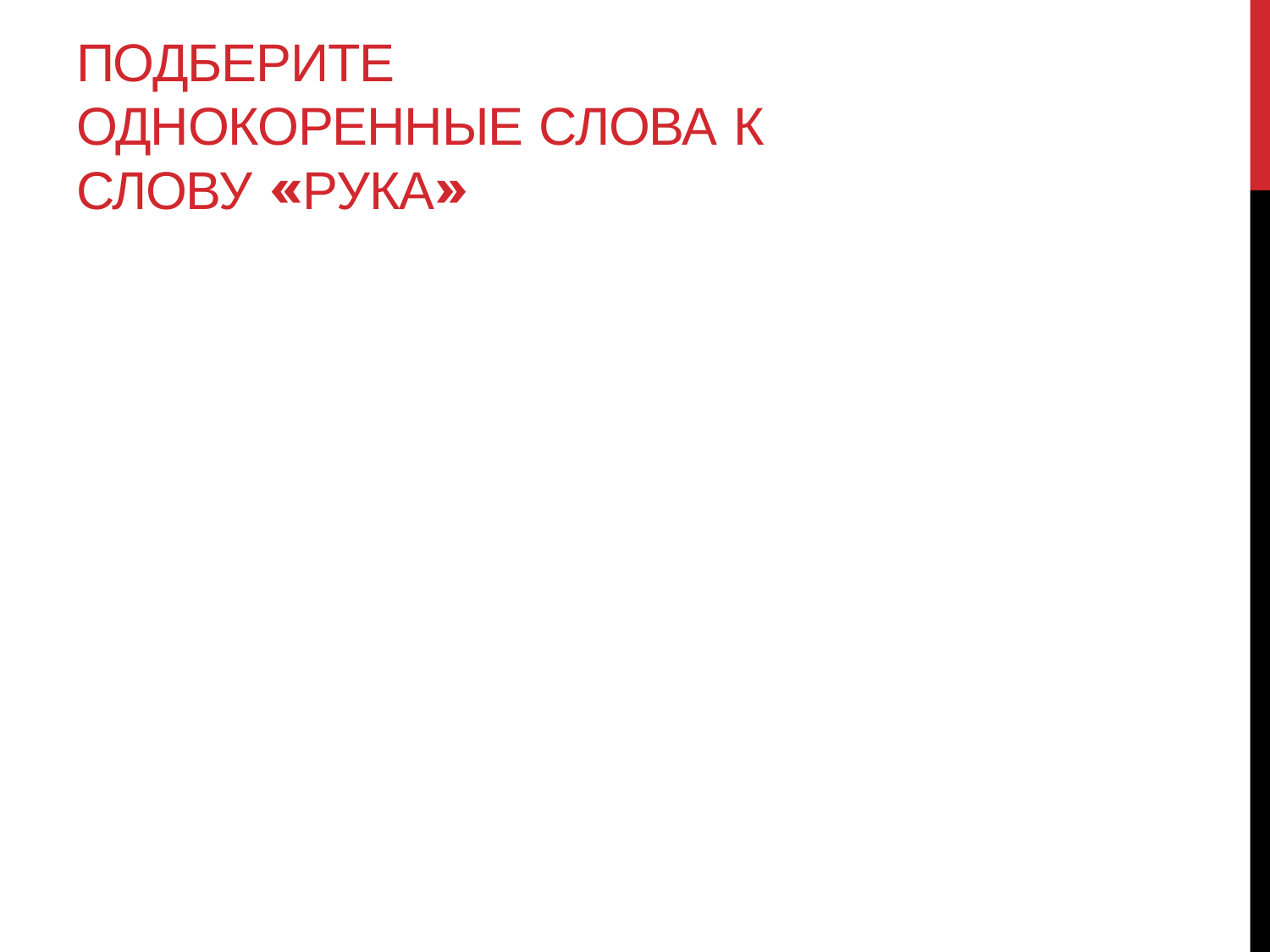

# Подберите однокоренные слова к слову «рука»